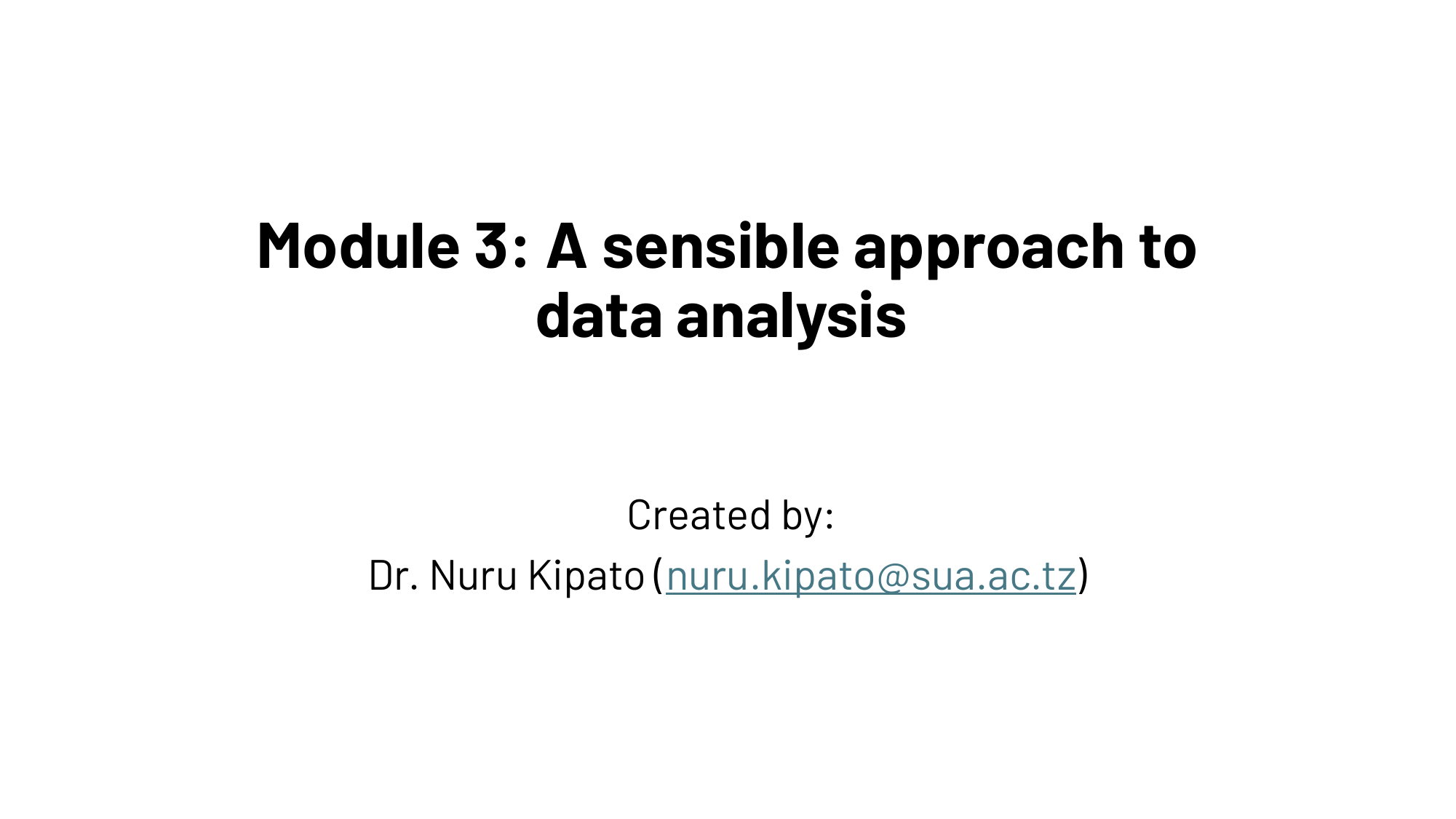

# Module 3: A sensible approach to data analysis
 Created by:
Dr. Nuru Kipato (nuru.kipato@sua.ac.tz)